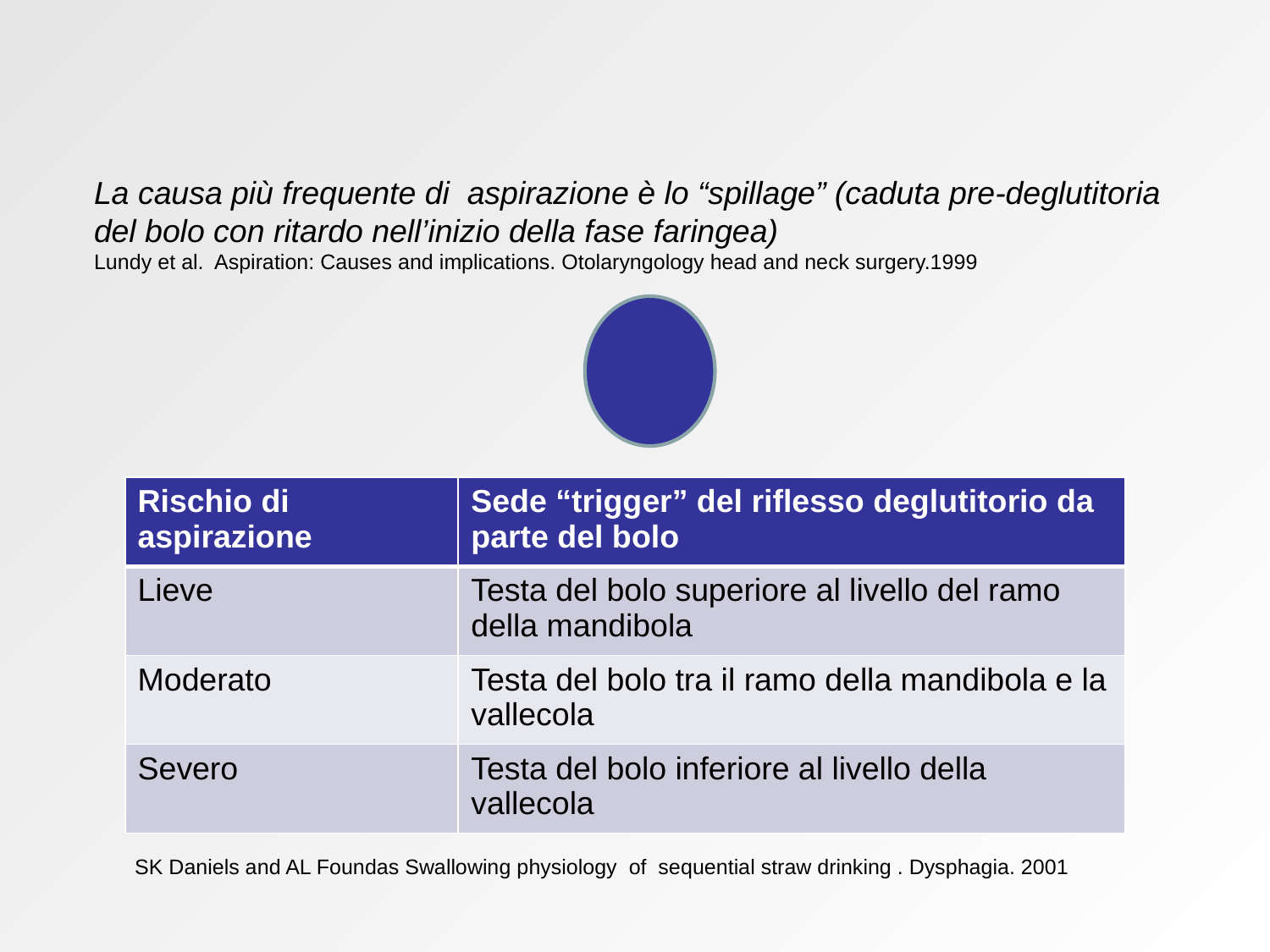

La causa più frequente di  aspirazione è lo “spillage” (caduta pre-deglutitoria
del bolo con ritardo nell’inizio della fase faringea)
Lundy et al.  Aspiration: Causes and implications. Otolaryngology head and neck surgery.1999

| Rischio di aspirazione | Sede “trigger” del riflesso deglutitorio da parte del bolo |
| --- | --- |
| Lieve | Testa del bolo superiore al livello del ramo della mandibola |
| Moderato | Testa del bolo tra il ramo della mandibola e la vallecola |
| Severo | Testa del bolo inferiore al livello della vallecola |
SK Daniels and AL Foundas Swallowing physiology  of  sequential straw drinking . Dysphagia. 2001